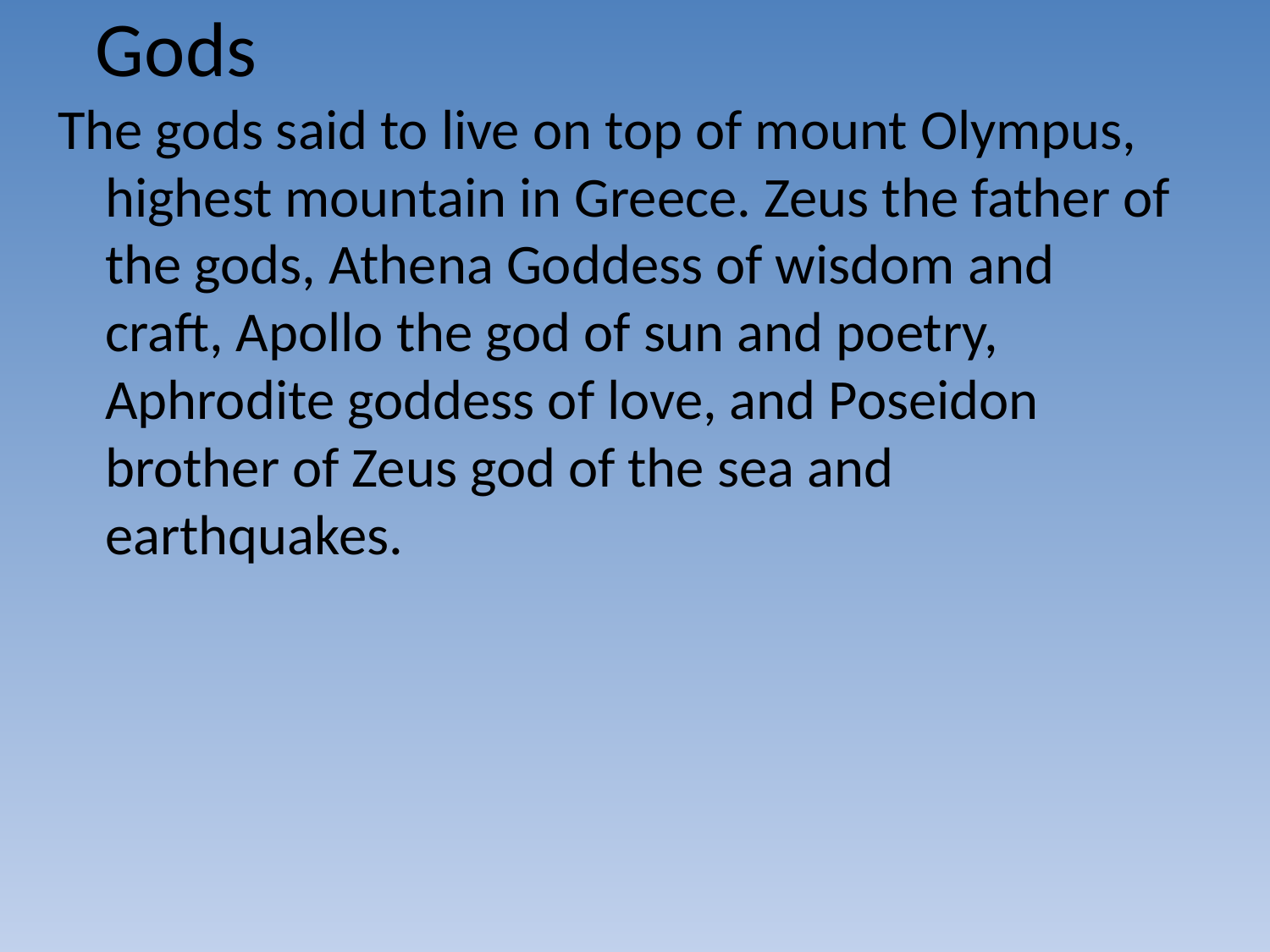

# Gods
The gods said to live on top of mount Olympus, highest mountain in Greece. Zeus the father of the gods, Athena Goddess of wisdom and craft, Apollo the god of sun and poetry, Aphrodite goddess of love, and Poseidon brother of Zeus god of the sea and earthquakes.